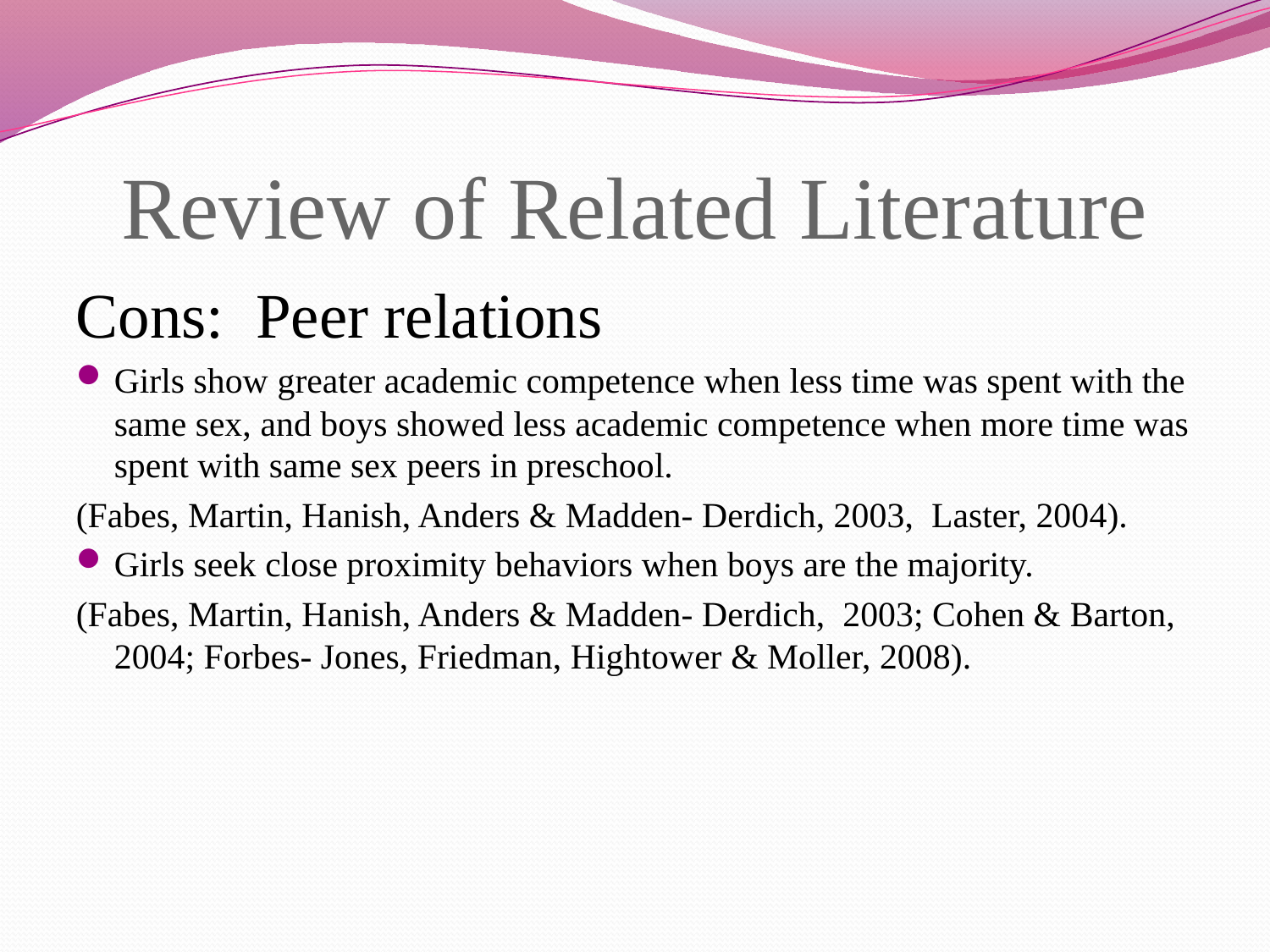

# Review of Related Literature
Cons:  Peer relations
Girls show greater academic competence when less time was spent with the same sex, and boys showed less academic competence when more time was spent with same sex peers in preschool.
(Fabes, Martin, Hanish, Anders & Madden- Derdich, 2003,  Laster, 2004).
Girls seek close proximity behaviors when boys are the majority.
(Fabes, Martin, Hanish, Anders & Madden- Derdich,  2003; Cohen & Barton, 2004; Forbes- Jones, Friedman, Hightower & Moller, 2008).